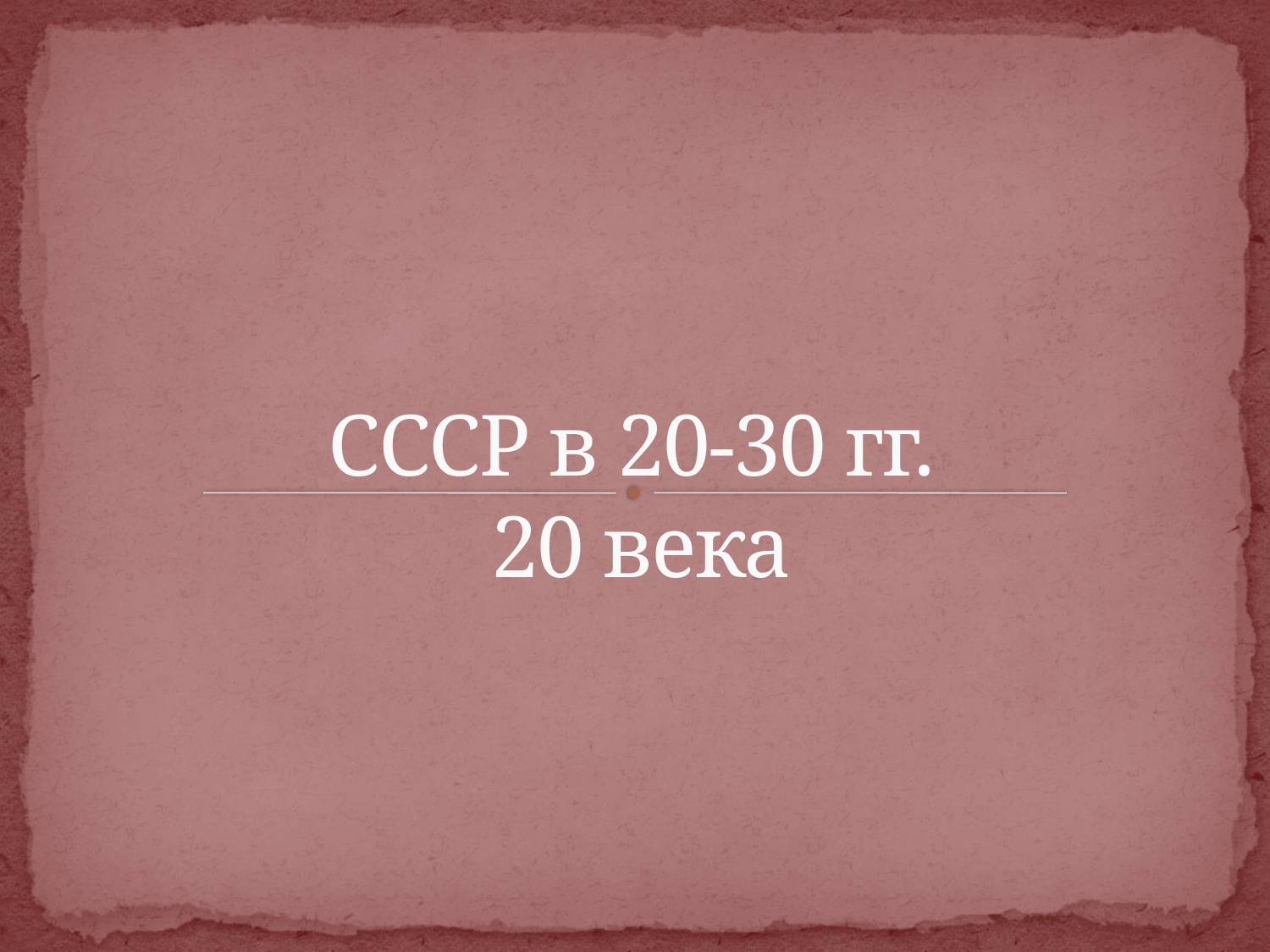

# СССР в 20-30 гг. 20 века